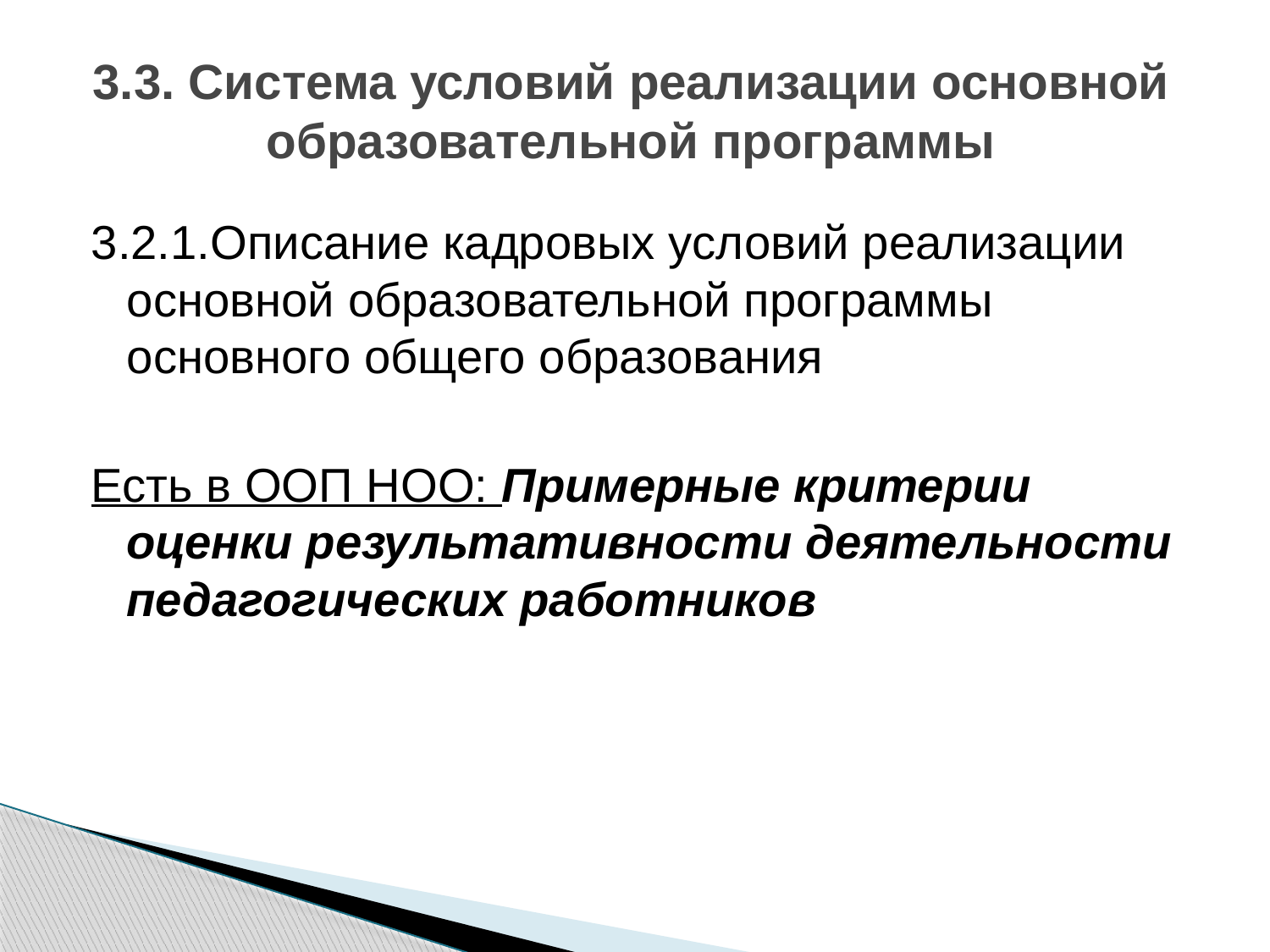

# 3.3. Система условий реализации основной образовательной программы
3.2.1.Описание кадровых условий реализации основной образовательной программы основного общего образования

Есть в ООП НОО: Примерные критерии оценки результативности деятельности педагогических работников